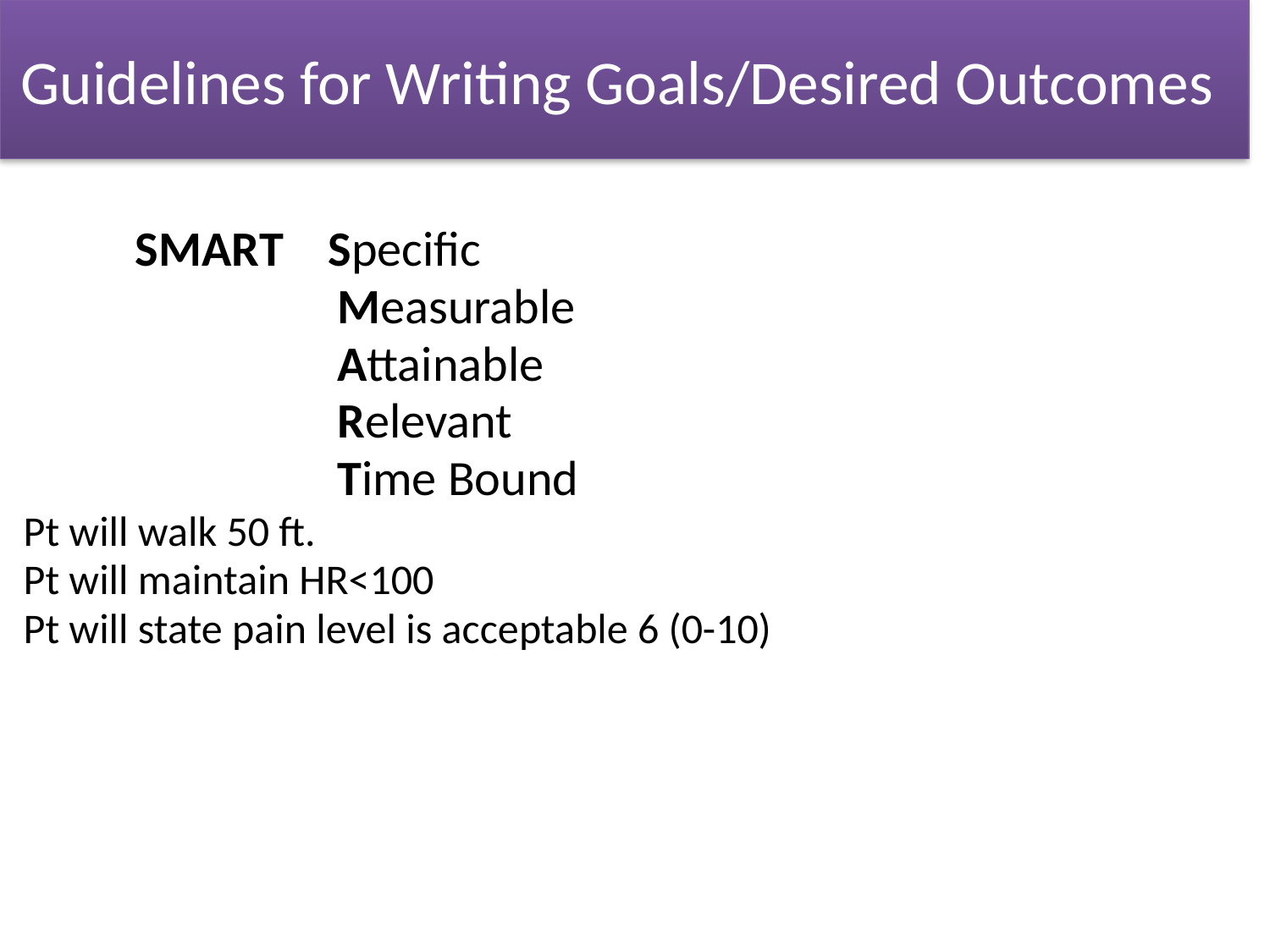

Guidelines for Writing Goals/Desired Outcomes
#
          SMART    Specific
                            Measurable
                            Attainable
                            Relevant
                            Time Bound
Pt will walk 50 ft.
Pt will maintain HR<100
Pt will state pain level is acceptable 6 (0-10)